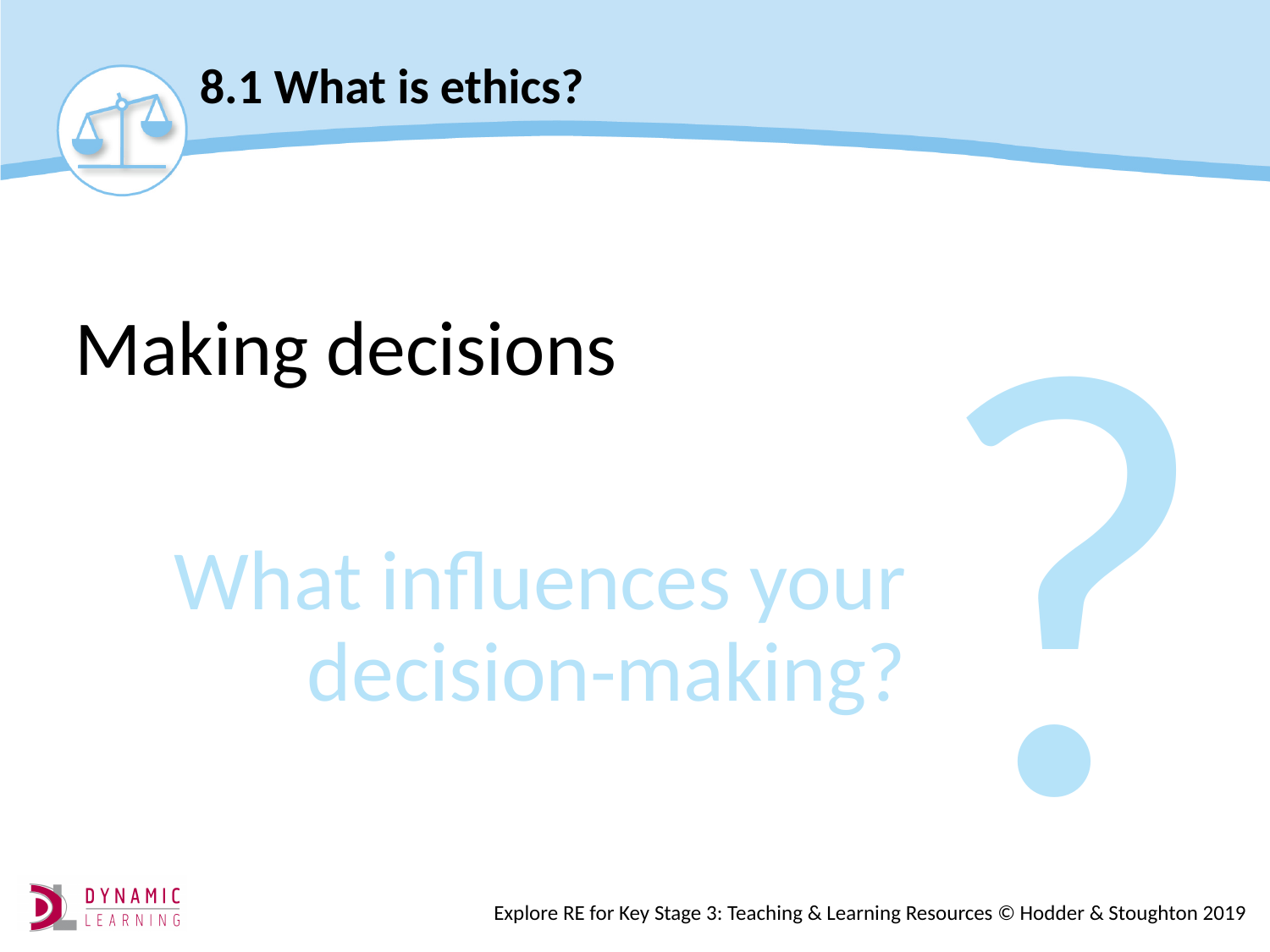

?
# Making decisions
What influences your decision-making?